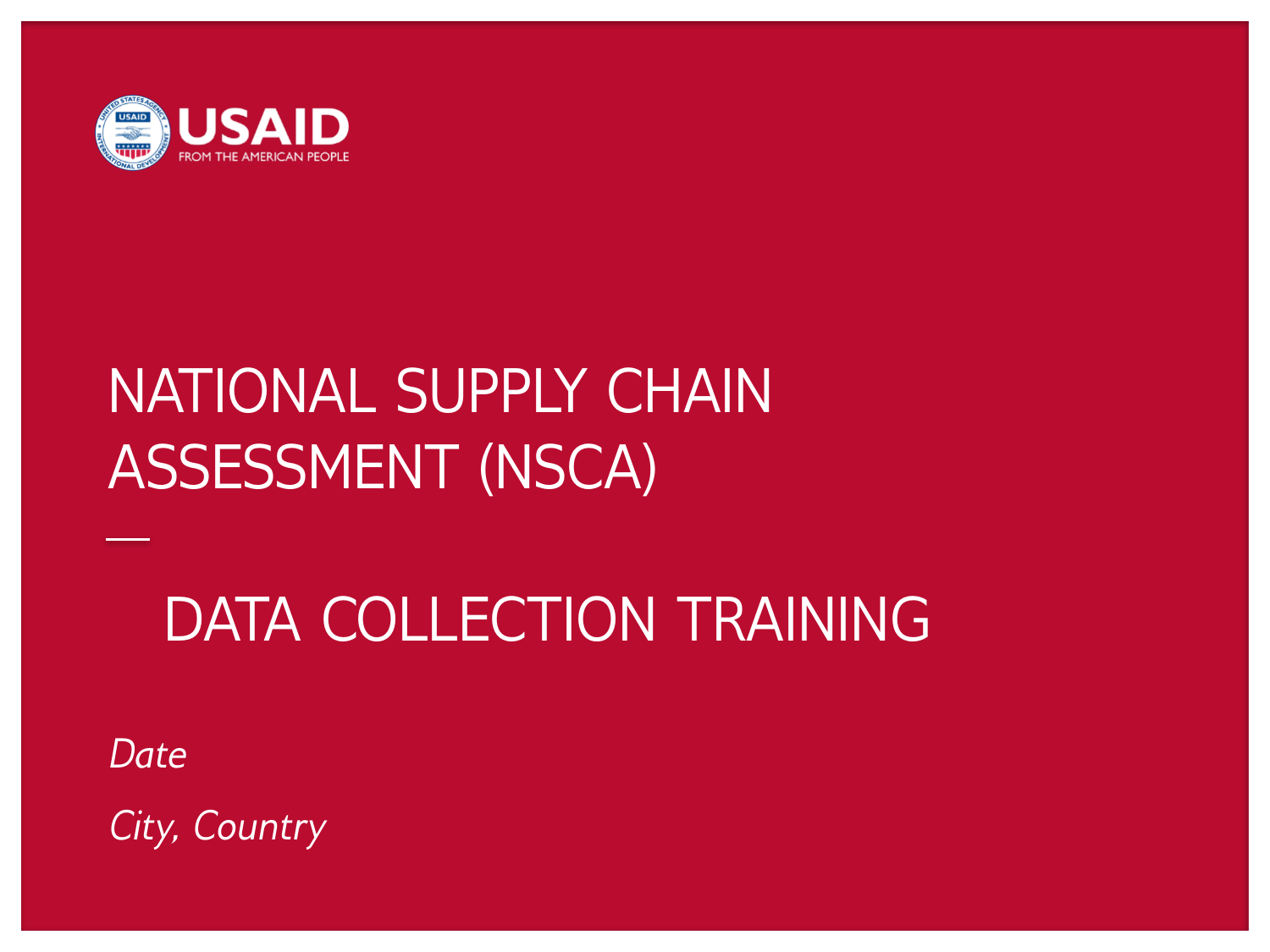

# NATIONAL SUPPLY CHAIN ASSESSMENT (NSCA)
DATA COLLECTION TRAINING
Date
City, Country